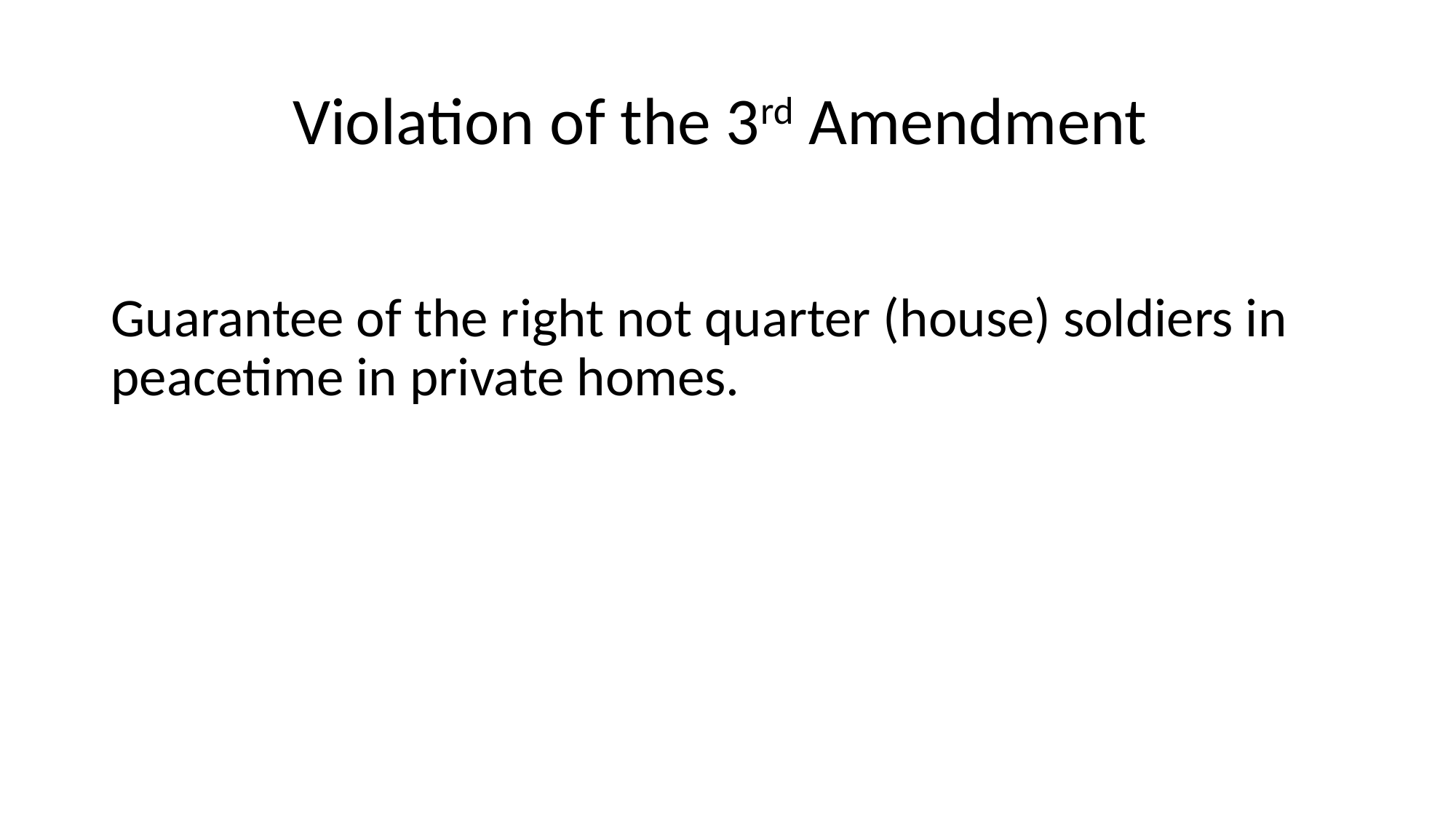

# Violation of the 3rd Amendment

Guarantee of the right not quarter (house) soldiers in peacetime in private homes.